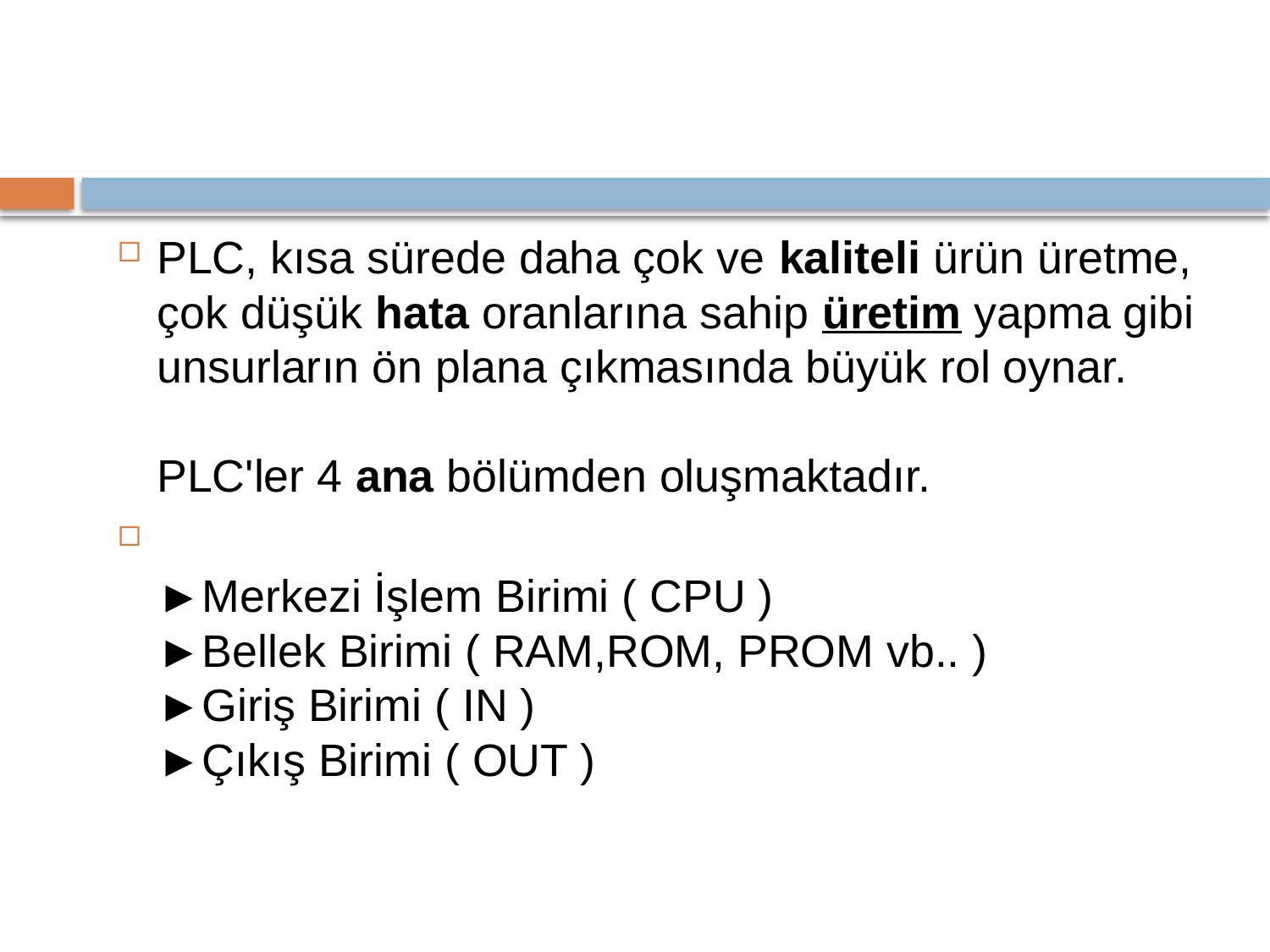

#
PLC, kısa sürede daha çok ve kaliteli ürün üretme, çok düşük hata oranlarına sahip üretim yapma gibi unsurların ön plana çıkmasında büyük rol oynar.
PLC'ler 4 ana bölümden oluşmaktadır.
►Merkezi İşlem Birimi ( CPU )
►Bellek Birimi ( RAM,ROM, PROM vb.. )
►Giriş Birimi ( IN )
►Çıkış Birimi ( OUT )